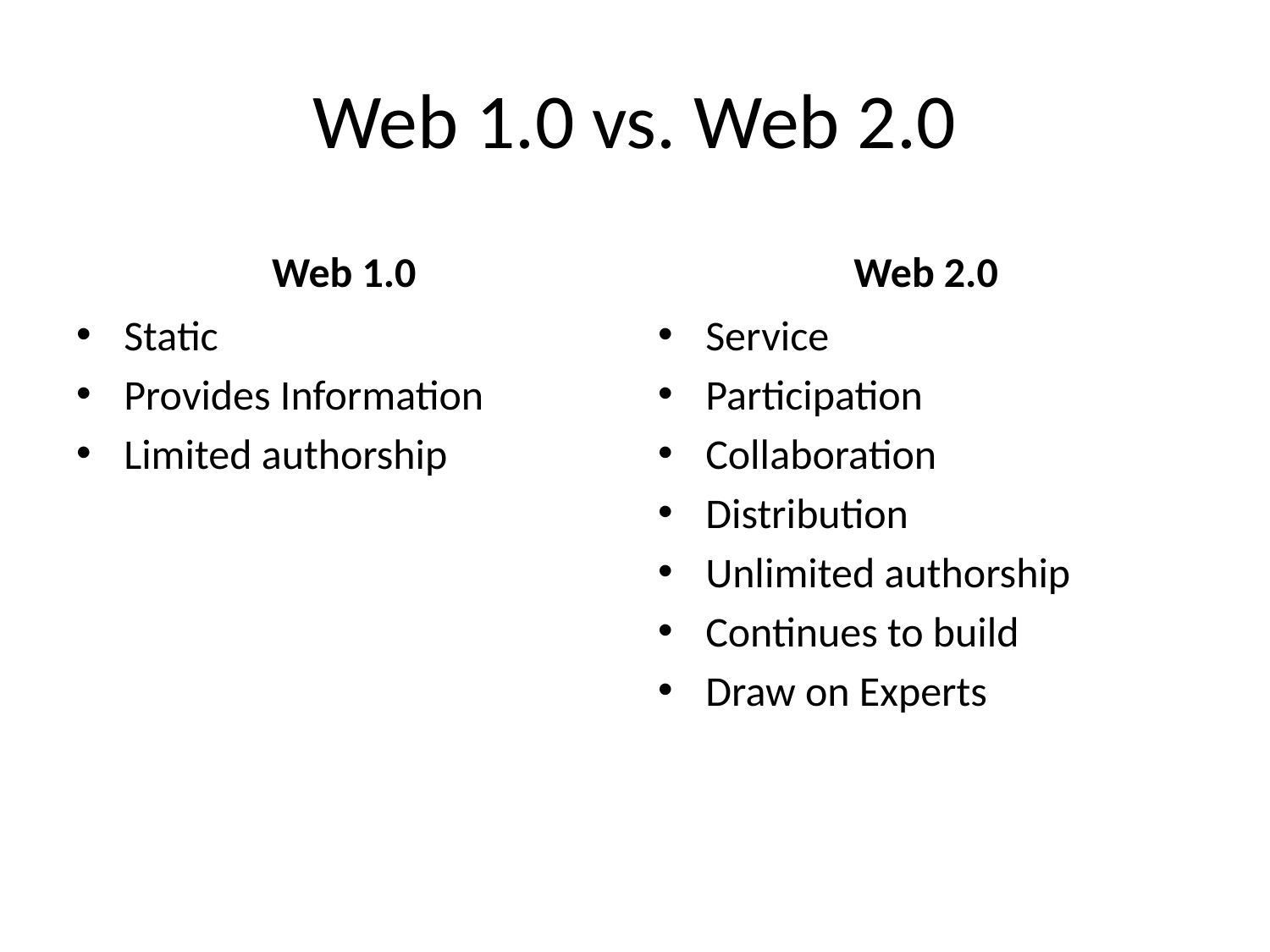

# Web 1.0 vs. Web 2.0
Web 1.0
Web 2.0
Static
Provides Information
Limited authorship

Service
Participation
Collaboration
Distribution
Unlimited authorship
Continues to build
Draw on Experts